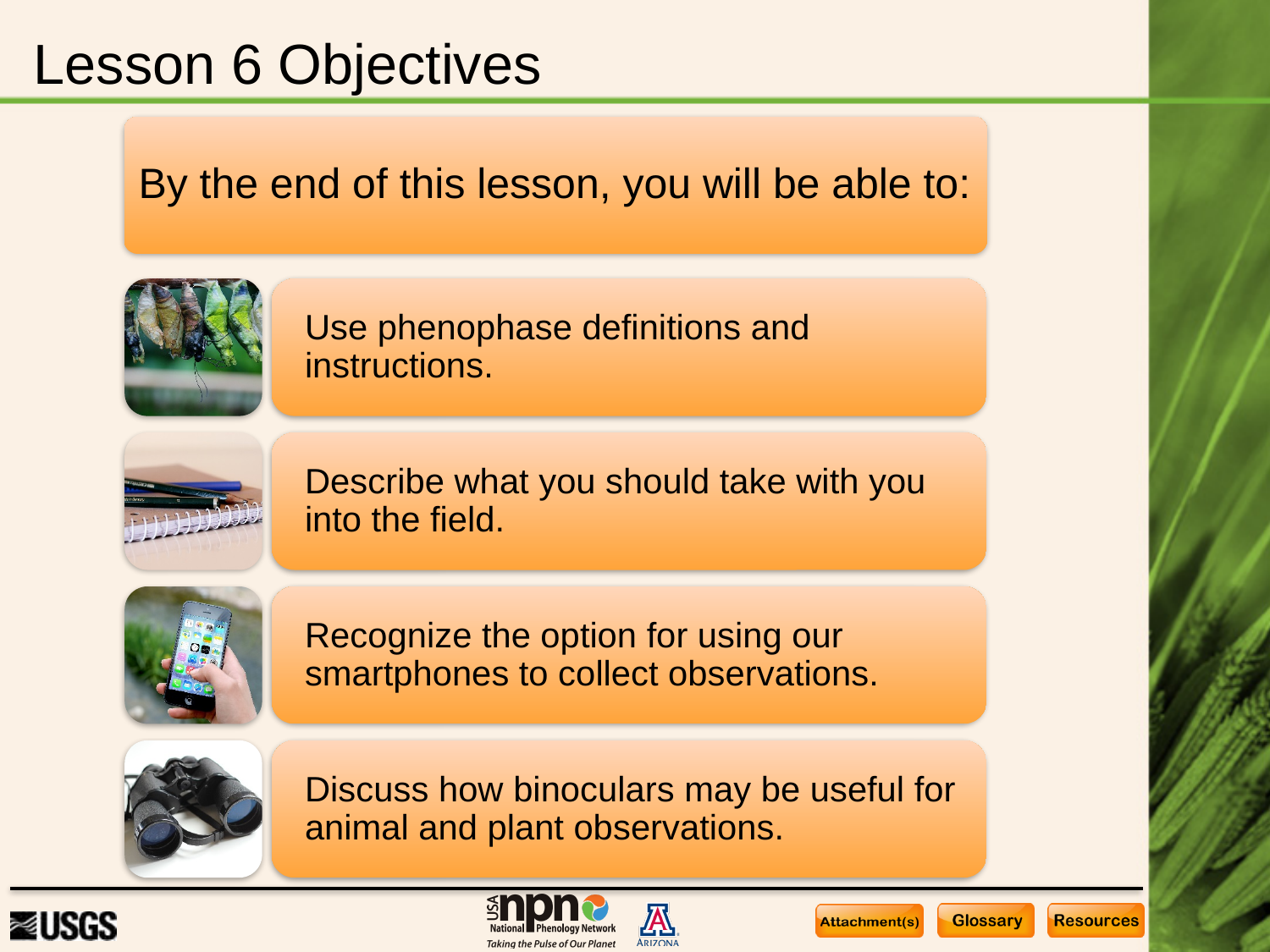

# Lesson 6 Objectives
By the end of this lesson, you will be able to:
Use phenophase definitions and instructions.
Describe what you should take with you into the field.
Recognize the option for using our smartphones to collect observations.
Discuss how binoculars may be useful for animal and plant observations.